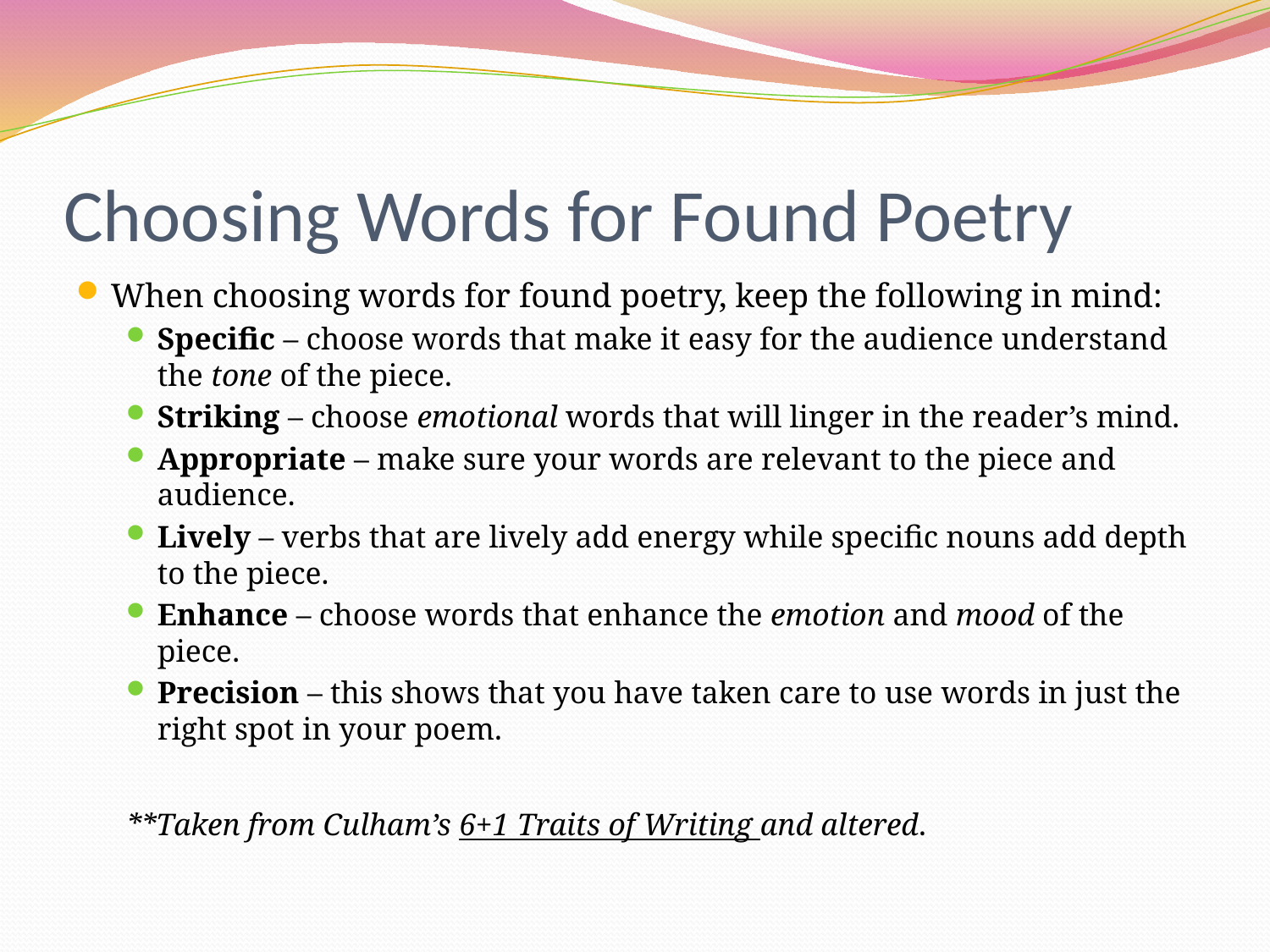

# Choosing Words for Found Poetry
When choosing words for found poetry, keep the following in mind:
Specific – choose words that make it easy for the audience understand the tone of the piece.
Striking – choose emotional words that will linger in the reader’s mind.
Appropriate – make sure your words are relevant to the piece and audience.
Lively – verbs that are lively add energy while specific nouns add depth to the piece.
Enhance – choose words that enhance the emotion and mood of the piece.
Precision – this shows that you have taken care to use words in just the right spot in your poem.

**Taken from Culham’s 6+1 Traits of Writing and altered.